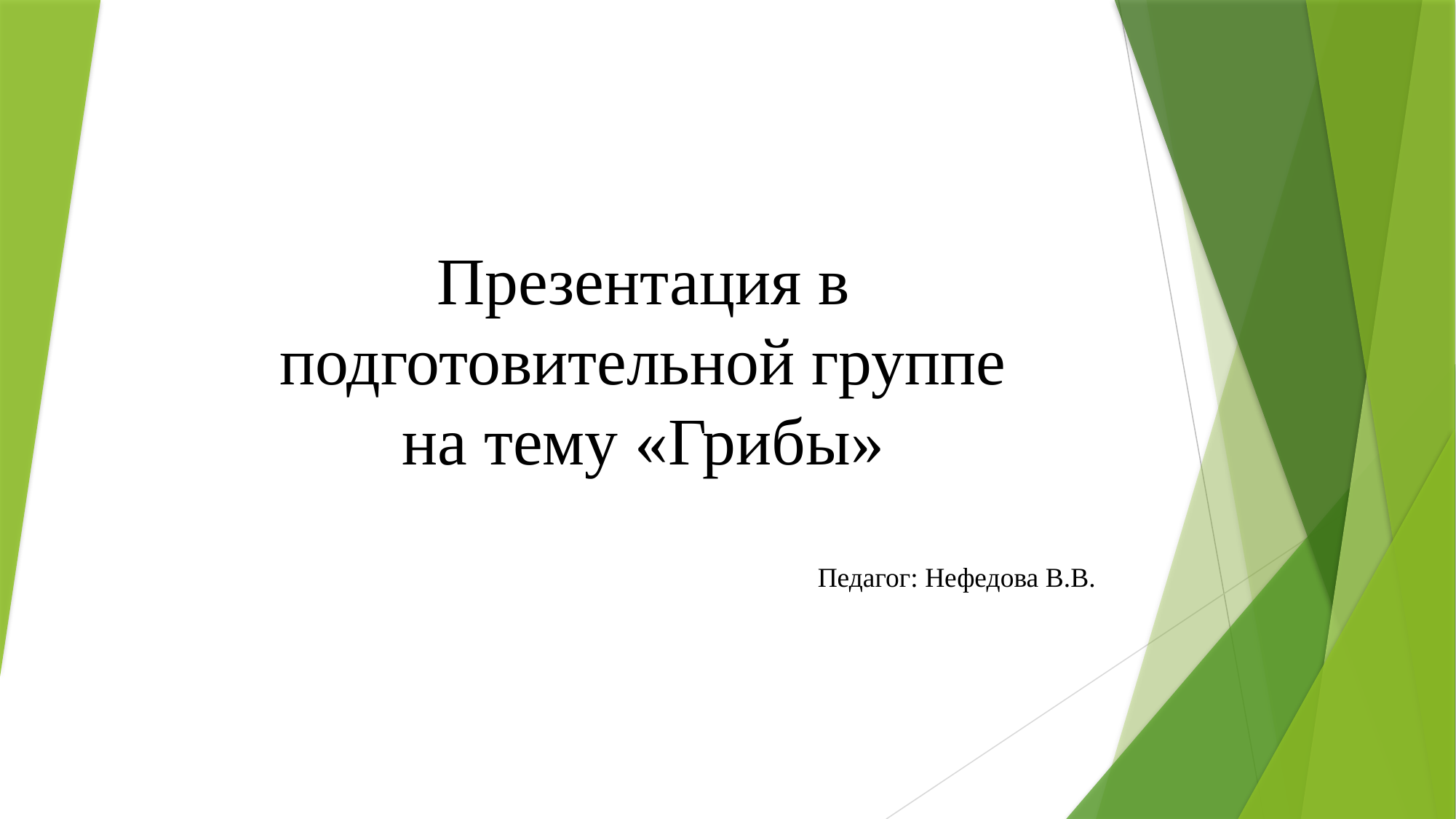

# Презентация в подготовительной группе на тему «Грибы»
Педагог: Нефедова В.В.